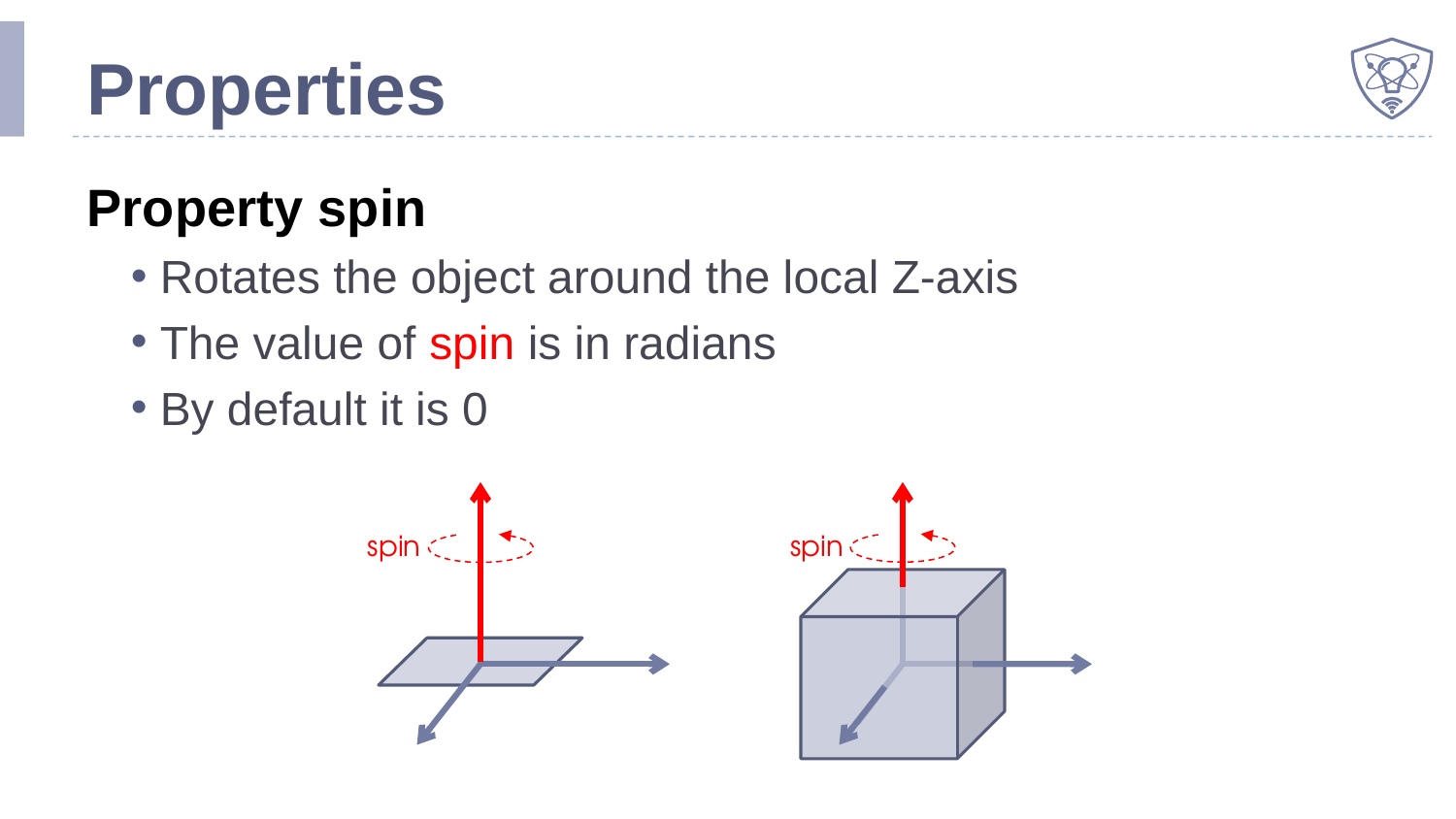

# Properties
Property spin
Rotates the object around the local Z-axis
The value of spin is in radians
By default it is 0

spin
spin